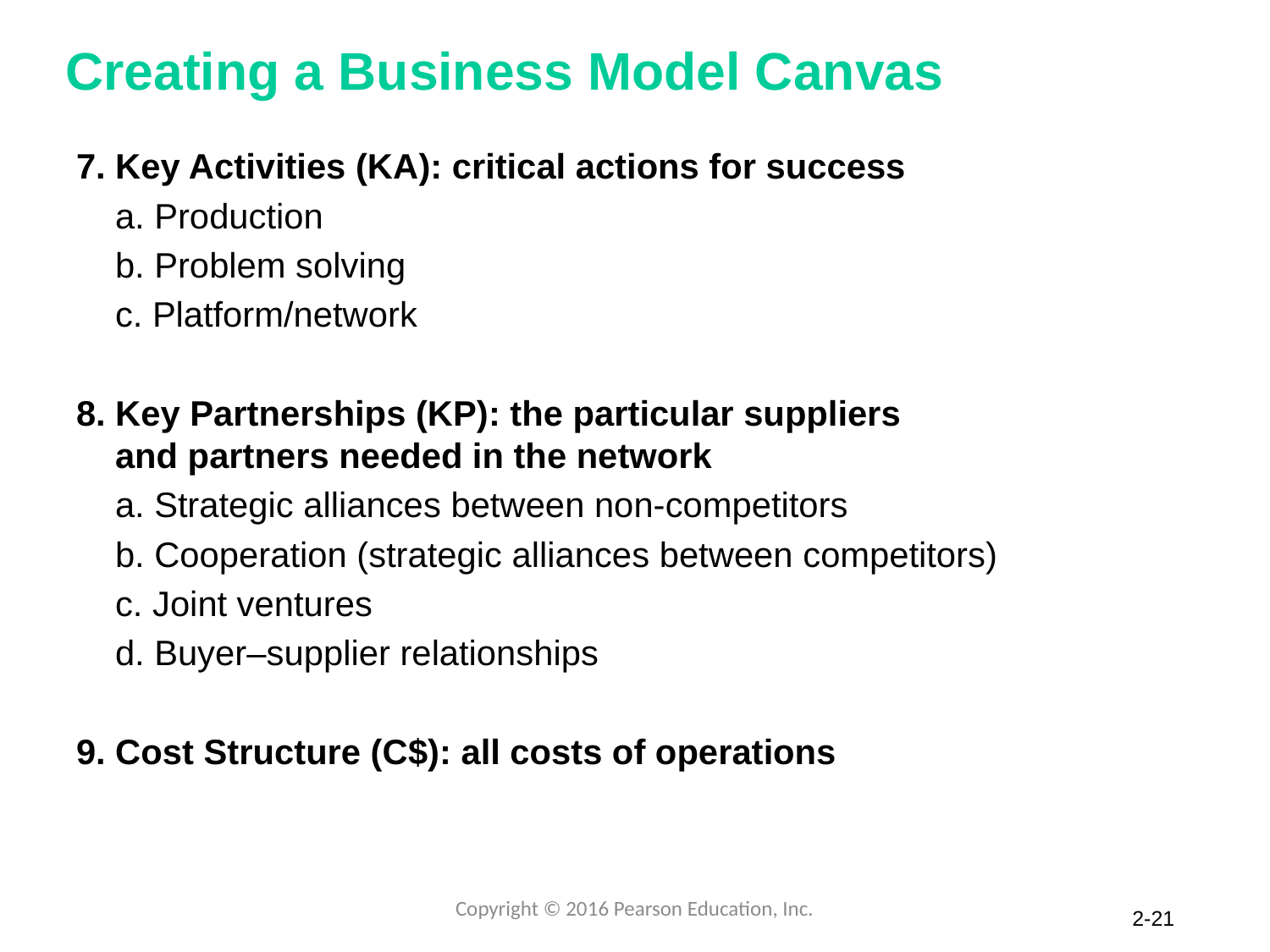

# Creating a Business Model Canvas
7. Key Activities (KA): critical actions for success
    a. Production
    b. Problem solving
    c. Platform/network

8. Key Partnerships (KP): the particular suppliers
    and partners needed in the network
    a. Strategic alliances between non-competitors
    b. Cooperation (strategic alliances between competitors)
    c. Joint ventures
    d. Buyer–supplier relationships

9. Cost Structure (C$): all costs of operations
Copyright © 2016 Pearson Education, Inc.